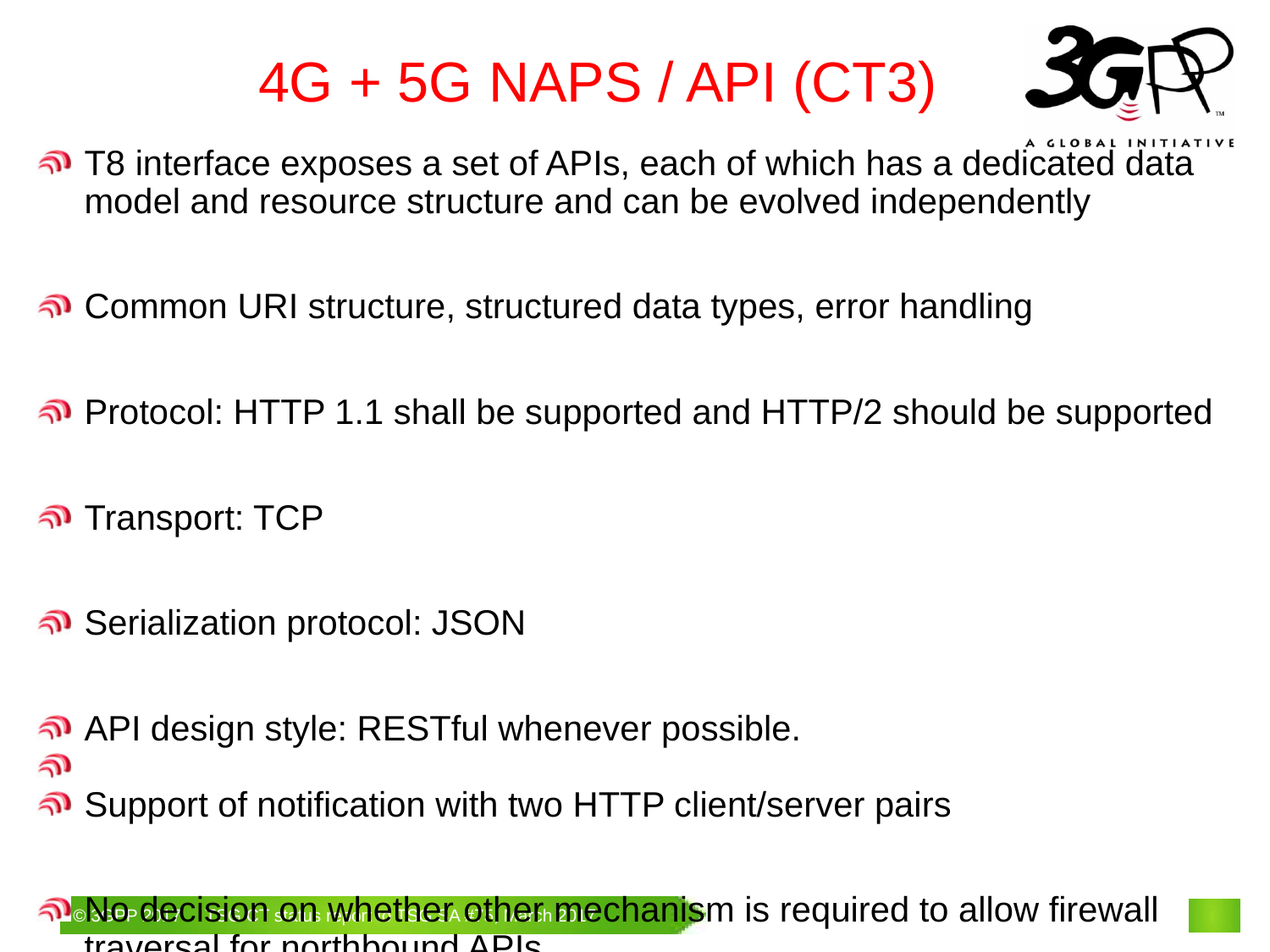

# 4G + 5G NAPS / API (CT3)
T8 interface exposes a set of APIs, each of which has a dedicated data model and resource structure and can be evolved independently

Common URI structure, structured data types, error handling

Protocol: HTTP 1.1 shall be supported and HTTP/2 should be supported

Transport: TCP

Serialization protocol: JSON

API design style: RESTful whenever possible.

Support of notification with two HTTP client/server pairs

No decision on whether other mechanism is required to allow firewall traversal for northbound APIs

IDL: OpenAPI v3.0.0